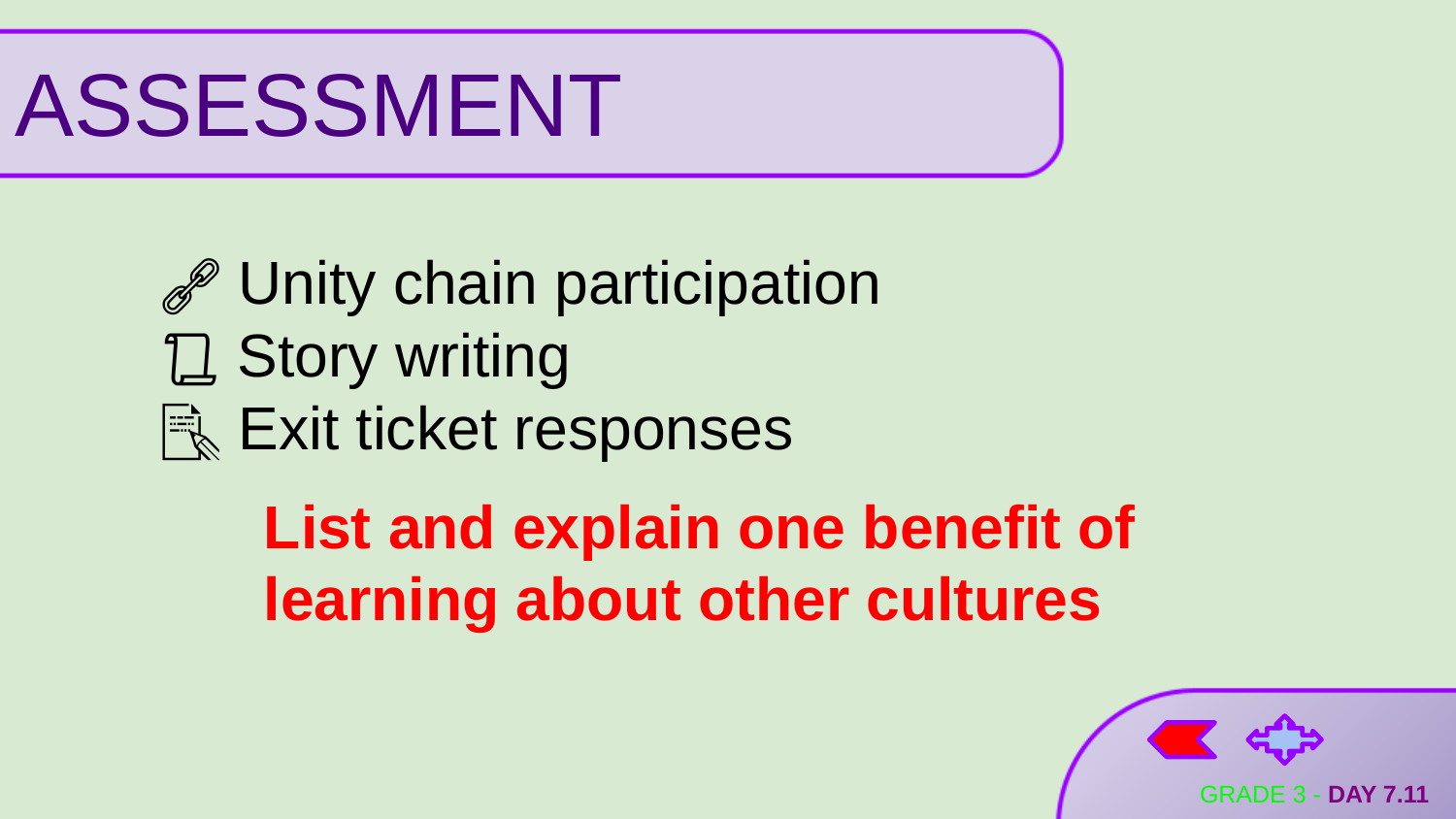

# ASSESSMENT

🔗 Unity chain participation
📜 Story writing
📝 Exit ticket responses
List and explain one benefit of learning about other cultures

GRADE 3 - DAY 7.11